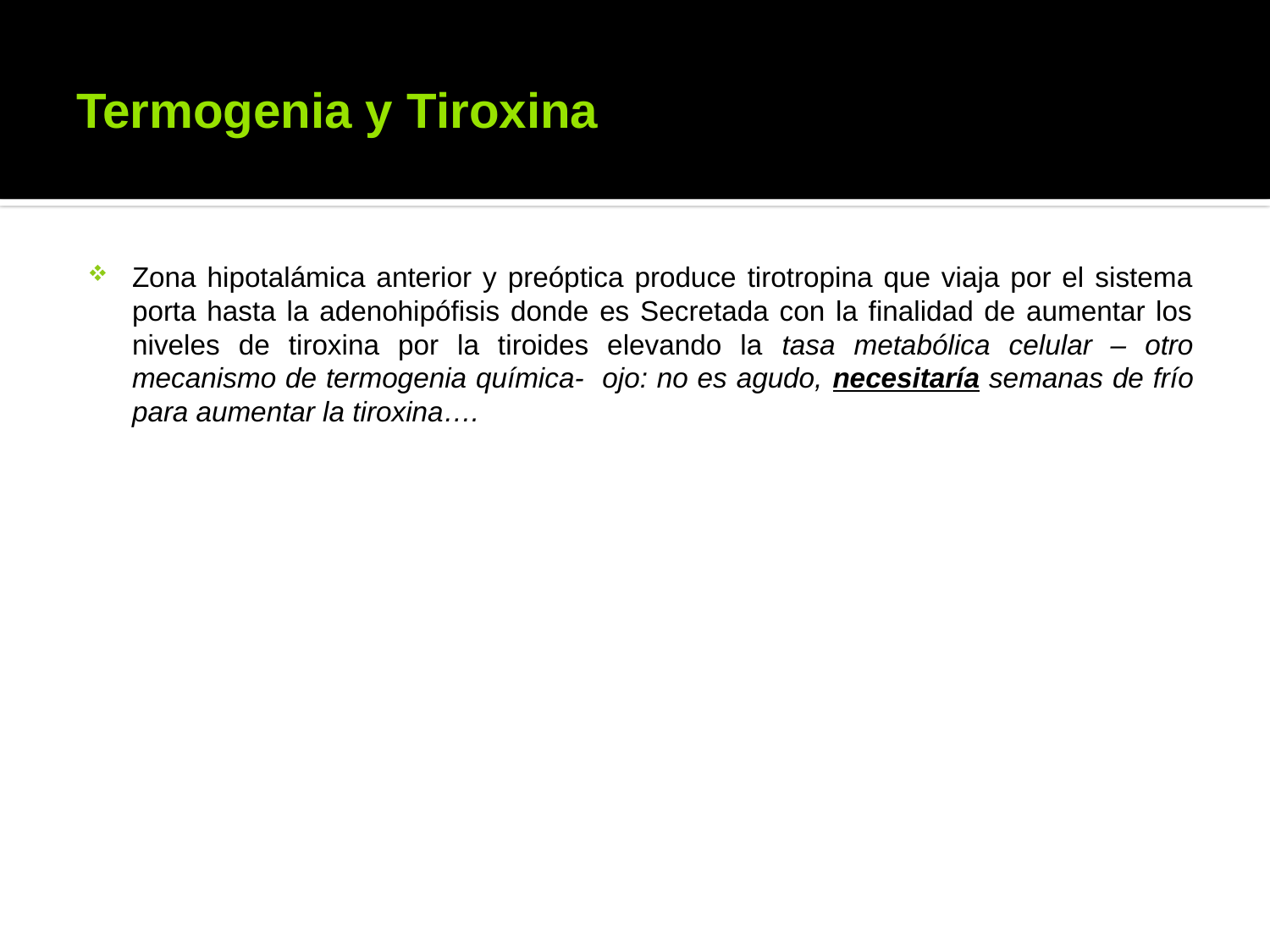

# Termogenia y Tiroxina
Zona hipotalámica anterior y preóptica produce tirotropina que viaja por el sistema porta hasta la adenohipófisis donde es Secretada con la finalidad de aumentar los niveles de tiroxina por la tiroides elevando la tasa metabólica celular – otro mecanismo de termogenia química-  ojo: no es agudo, necesitaría semanas de frío para aumentar la tiroxina….